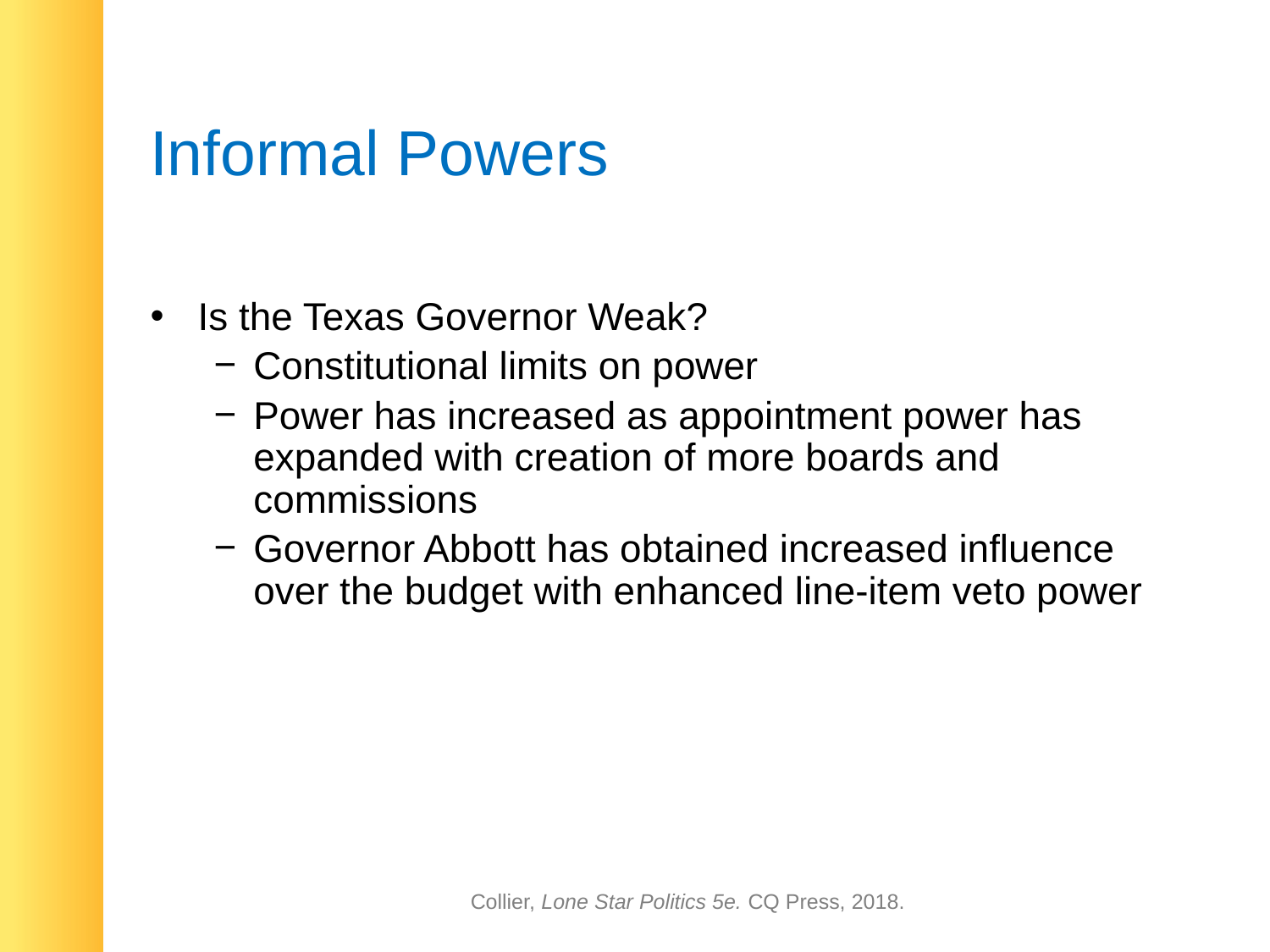

# Informal Powers
Is the Texas Governor Weak?
Constitutional limits on power
Power has increased as appointment power has expanded with creation of more boards and commissions
Governor Abbott has obtained increased influence over the budget with enhanced line-item veto power
Collier, Lone Star Politics 5e. CQ Press, 2018.